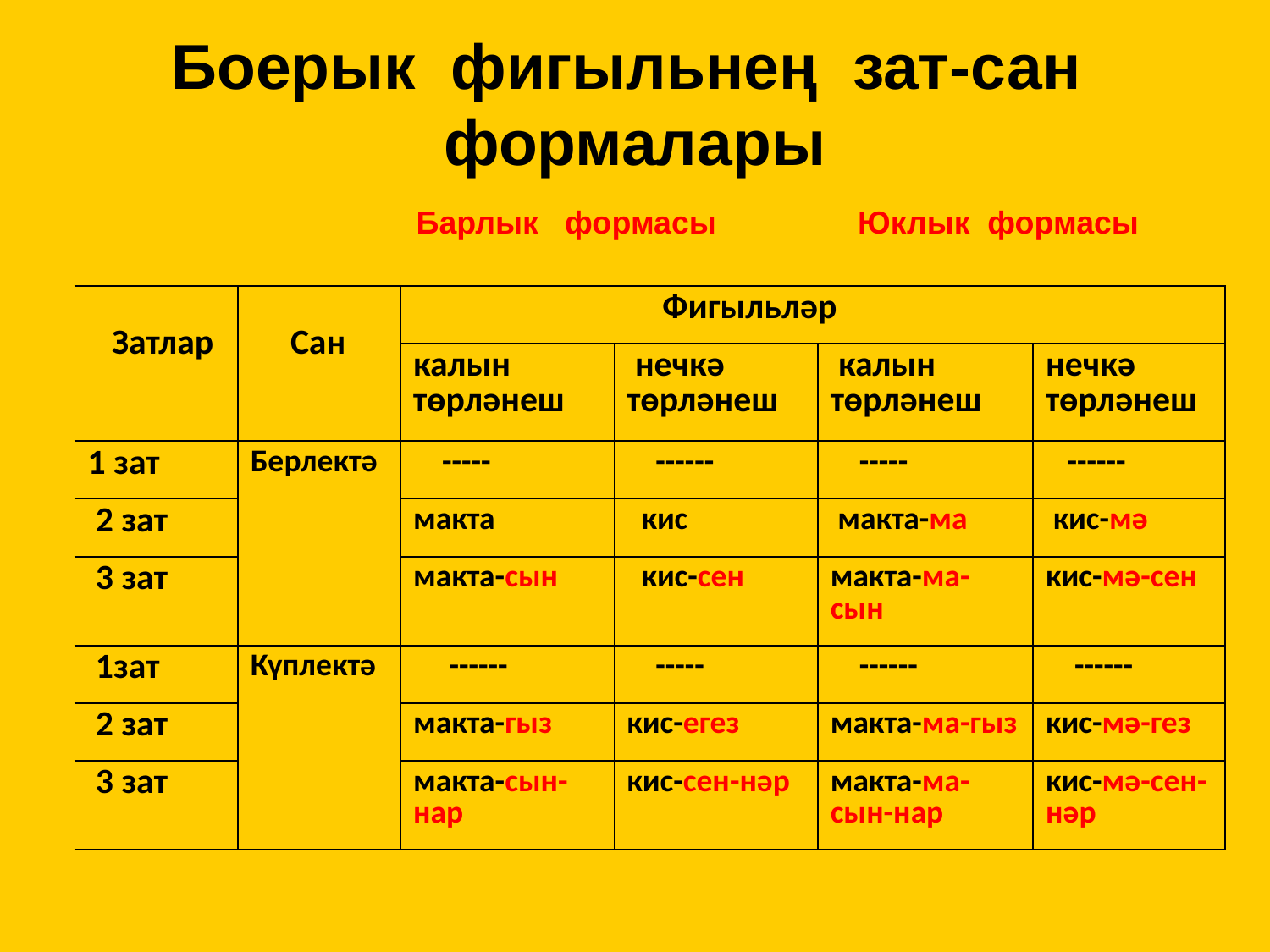

# Боерык  фигыльнең  зат-сан  формалары
                                     Барлык   формасы                Юклык  формасы
| Затлар | Сан | Фигыльләр |  |  |  |
| --- | --- | --- | --- | --- | --- |
|  |  | калын төрләнеш | нечкә төрләнеш | калын төрләнеш | нечкә төрләнеш |
| 1 зат | Берлектә | ----- | ------ | ----- | ------ |
| 2 зат |  | макта | кис | макта-ма | кис-мә |
| 3 зат |  | макта-сын | кис-сен | макта-ма-сын | кис-мә-сен |
| 1зат | Күплектә | ------ | ----- | ------ | ------ |
| 2 зат |  | макта-гыз | кис-егез | макта-ма-гыз | кис-мә-гез |
| 3 зат |  | макта-сын-нар | кис-сен-нәр | макта-ма-сын-нар | кис-мә-сен-нәр |